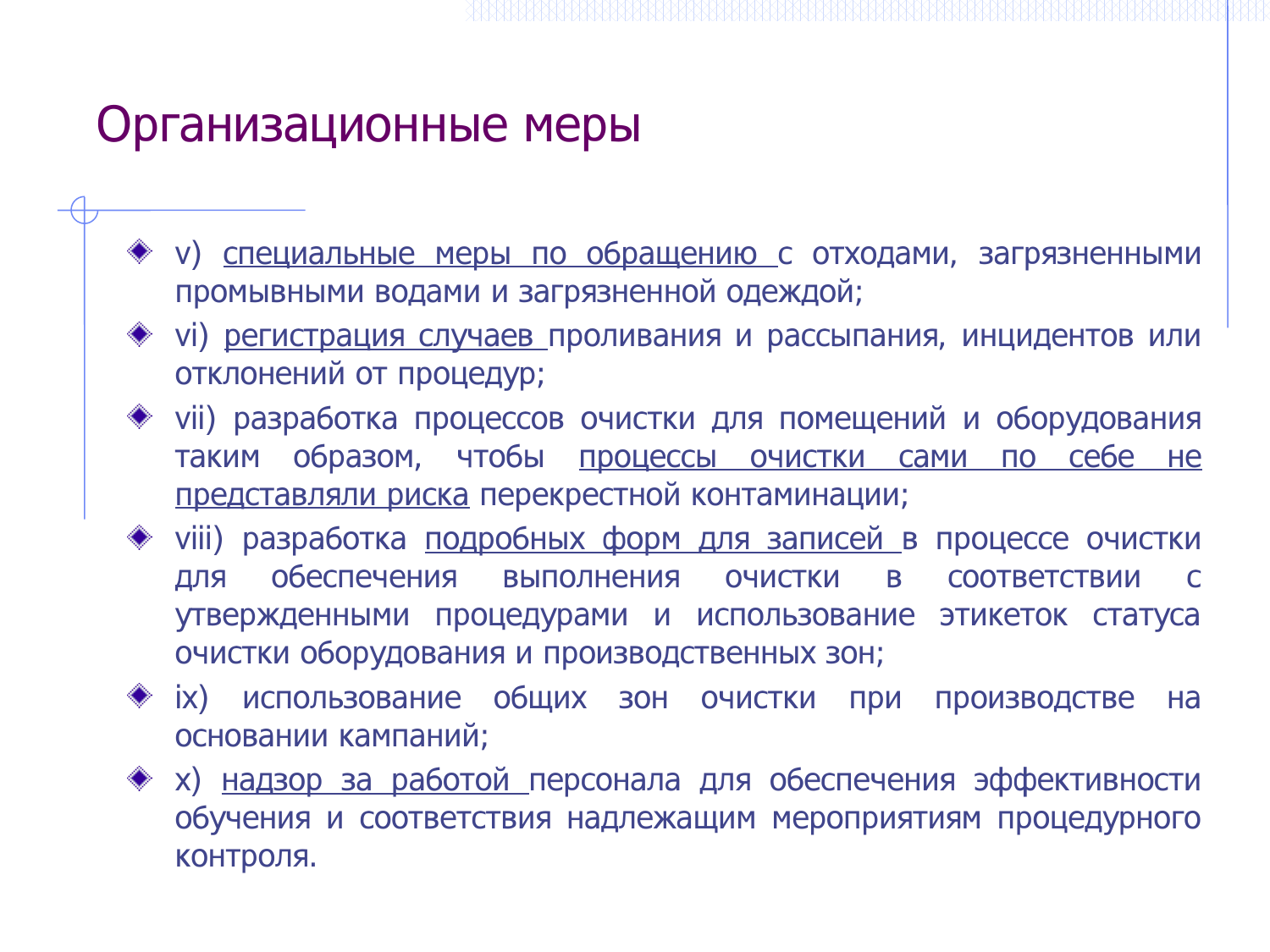

Организационные меры
v) специальные меры по обращению с отходами, загрязненными промывными водами и загрязненной одеждой;
vi) регистрация случаев проливания и рассыпания, инцидентов или отклонений от процедур;
vii) разработка процессов очистки для помещений и оборудования таким образом, чтобы процессы очистки сами по себе не представляли риска перекрестной контаминации;
viii) разработка подробных форм для записей в процессе очистки для обеспечения выполнения очистки в соответствии с утвержденными процедурами и использование этикеток статуса очистки оборудования и производственных зон;
ix) использование общих зон очистки при производстве на основании кампаний;
x) надзор за работой персонала для обеспечения эффективности обучения и соответствия надлежащим мероприятиям процедурного контроля.